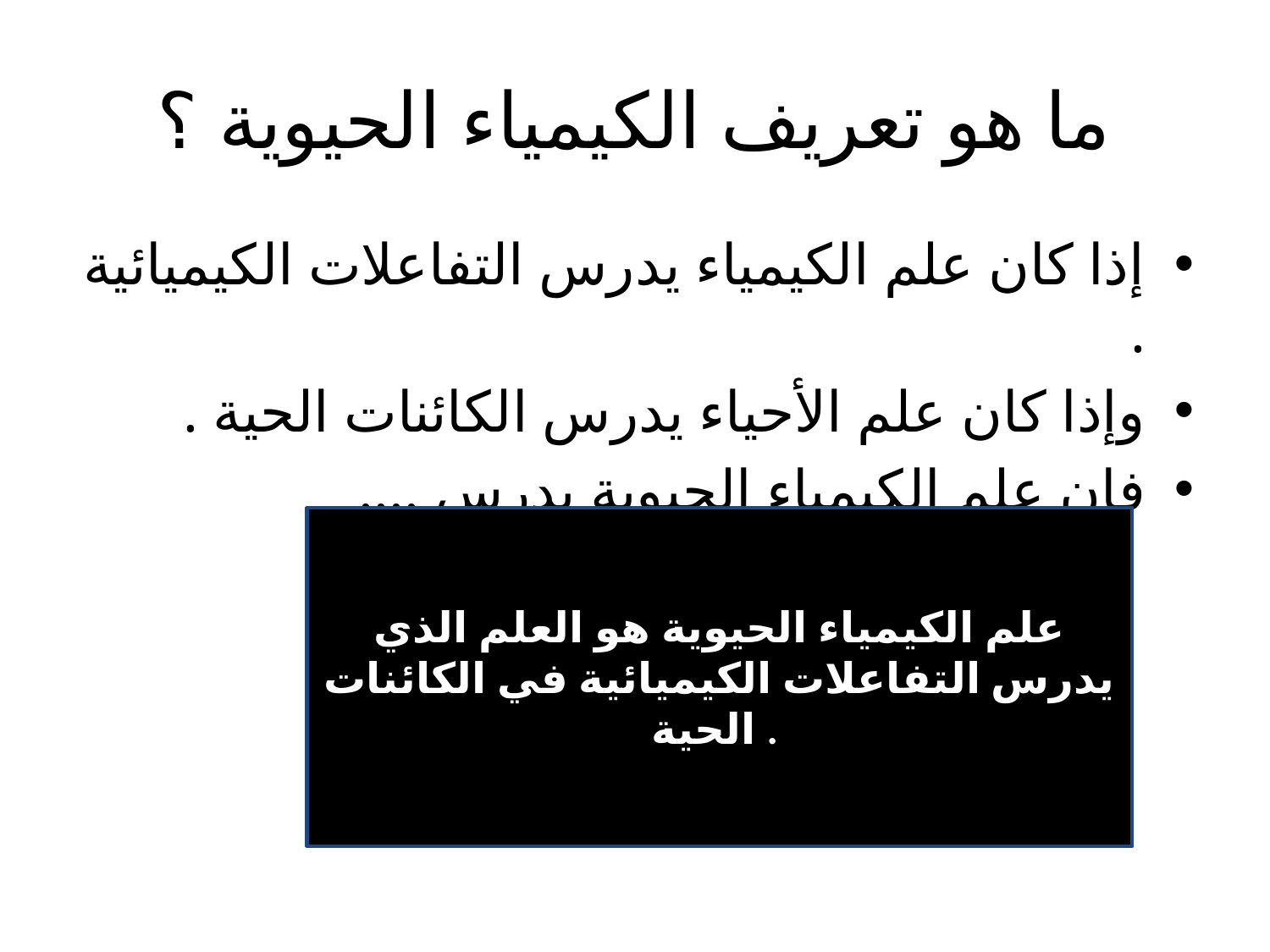

# ما هو تعريف الكيمياء الحيوية ؟
إذا كان علم الكيمياء يدرس التفاعلات الكيميائية .
وإذا كان علم الأحياء يدرس الكائنات الحية .
فإن علم الكيمياء الحيوية يدرس ....
علم الكيمياء الحيوية هو العلم الذي يدرس التفاعلات الكيميائية في الكائنات الحية .